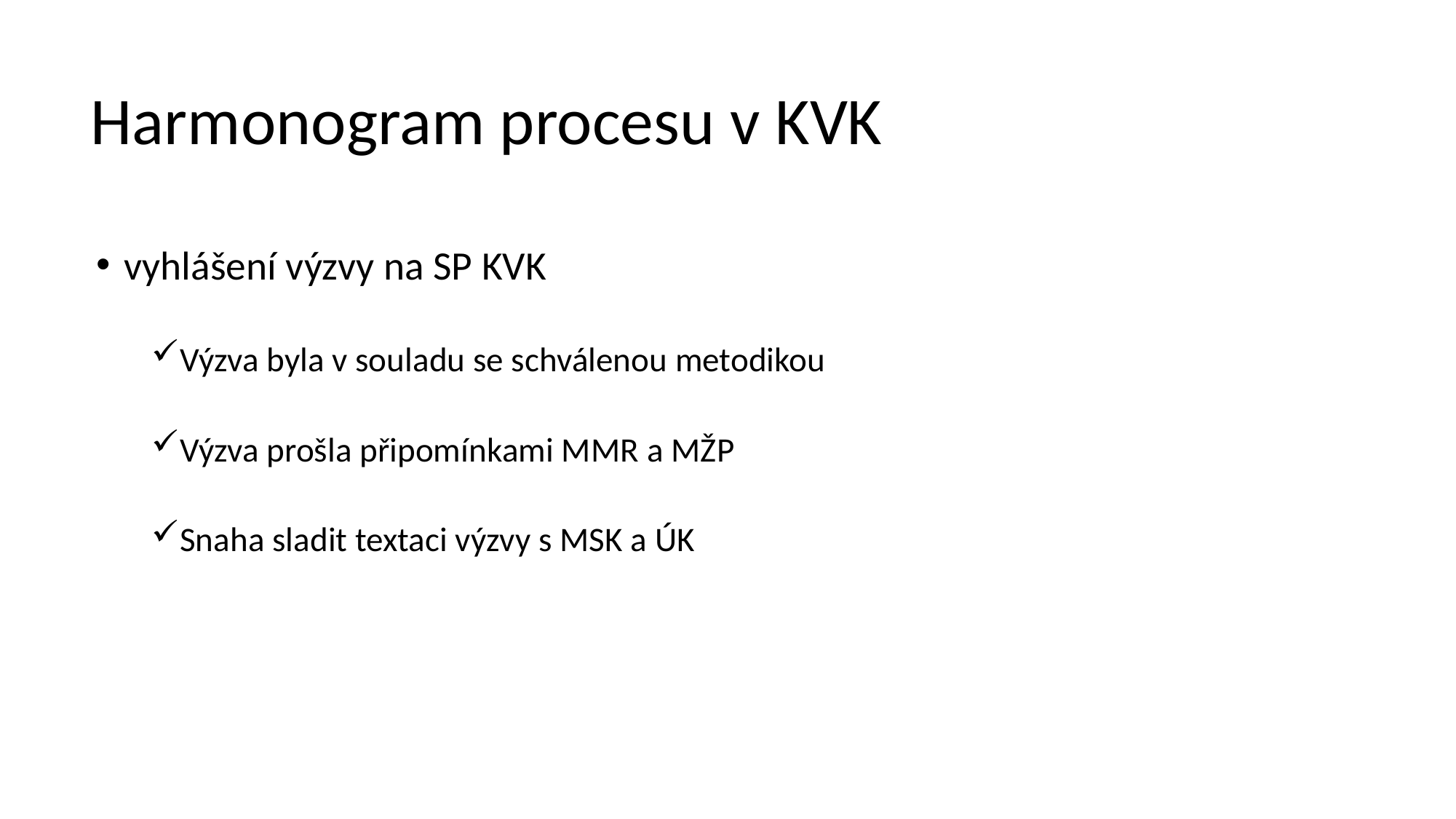

# Harmonogram procesu v KVK
vyhlášení výzvy na SP KVK
Výzva byla v souladu se schválenou metodikou
Výzva prošla připomínkami MMR a MŽP
Snaha sladit textaci výzvy s MSK a ÚK